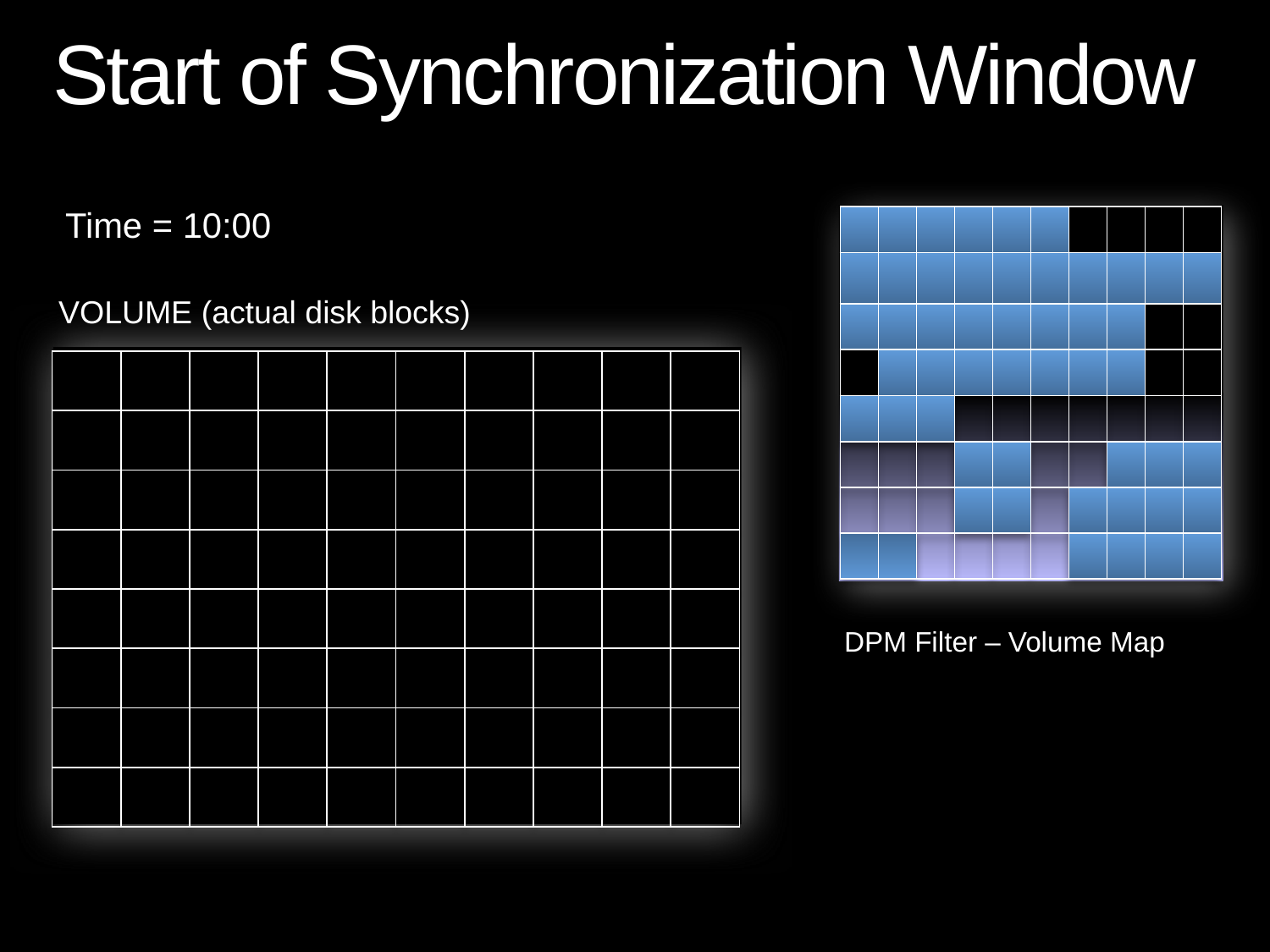

# Start of Synchronization Window
Time = 10:00

|  |  |  |  |  |  |  |  |  |  |
| --- | --- | --- | --- | --- | --- | --- | --- | --- | --- |
|  |  |  |  |  |  |  |  |  |  |
|  |  |  |  |  |  |  |  |  |  |
|  |  |  |  |  |  |  |  |  |  |
|  |  |  |  |  |  |  |  |  |  |
|  |  |  |  |  |  |  |  |  |  |
|  |  |  |  |  |  |  |  |  |  |
|  |  |  |  |  |  |  |  |  |  |
VOLUME (actual disk blocks)

|  |  |  |  |  |  |  |  |  |  |
| --- | --- | --- | --- | --- | --- | --- | --- | --- | --- |
|  |  |  |  |  |  |  |  |  |  |
|  |  |  |  |  |  |  |  |  |  |
|  |  |  |  |  |  |  |  |  |  |
|  |  |  |  |  |  |  |  |  |  |
|  |  |  |  |  |  |  |  |  |  |
|  |  |  |  |  |  |  |  |  |  |
|  |  |  |  |  |  |  |  |  |  |
DPM Filter – Volume Map